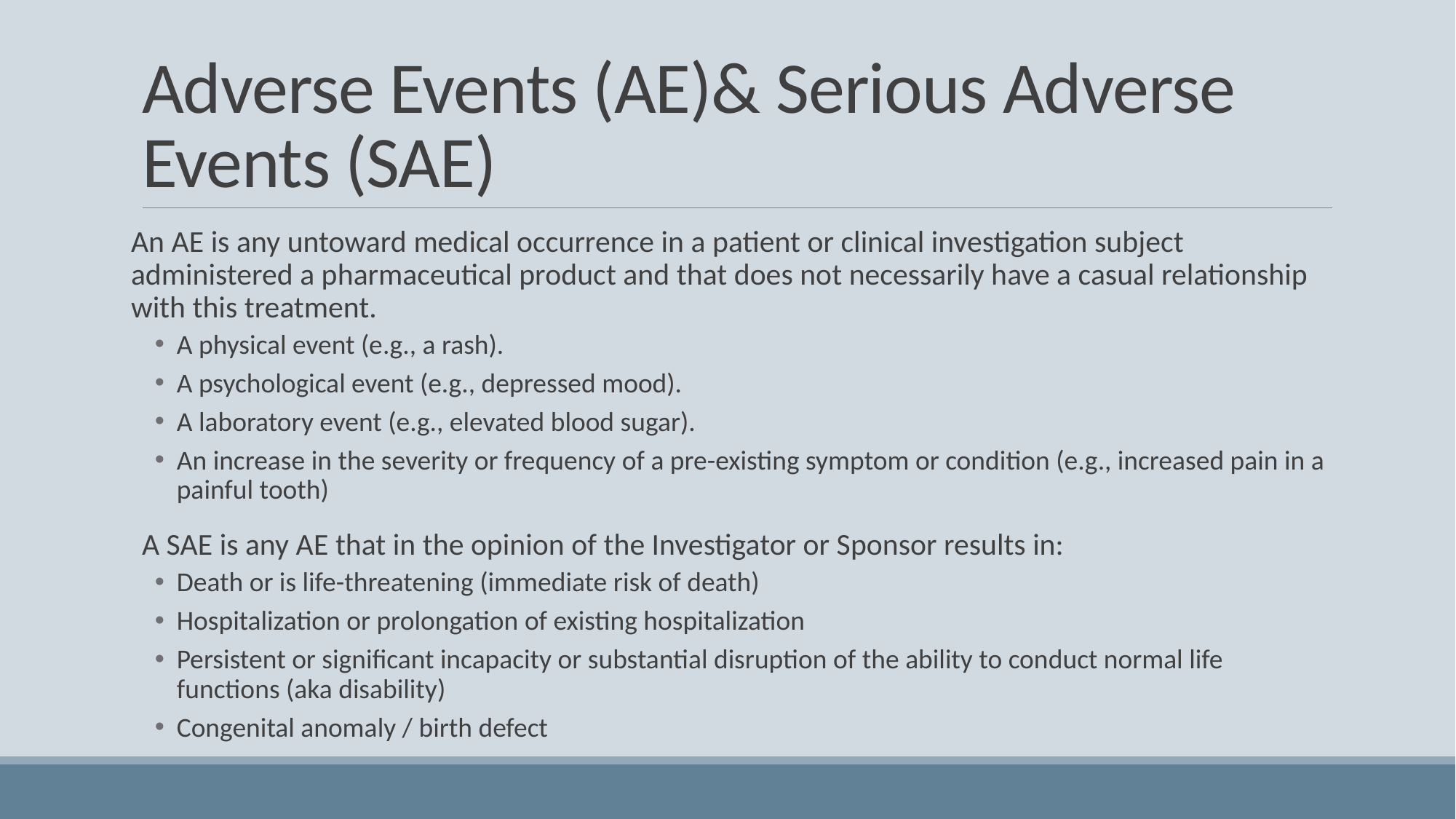

# Adverse Events (AE)& Serious Adverse Events (SAE)
An AE is any untoward medical occurrence in a patient or clinical investigation subject administered a pharmaceutical product and that does not necessarily have a casual relationship with this treatment.
A physical event (e.g., a rash).
A psychological event (e.g., depressed mood).
A laboratory event (e.g., elevated blood sugar).
An increase in the severity or frequency of a pre-existing symptom or condition (e.g., increased pain in a painful tooth)
A SAE is any AE that in the opinion of the Investigator or Sponsor results in:
Death or is life-threatening (immediate risk of death)
Hospitalization or prolongation of existing hospitalization
Persistent or significant incapacity or substantial disruption of the ability to conduct normal life functions (aka disability)
Congenital anomaly / birth defect